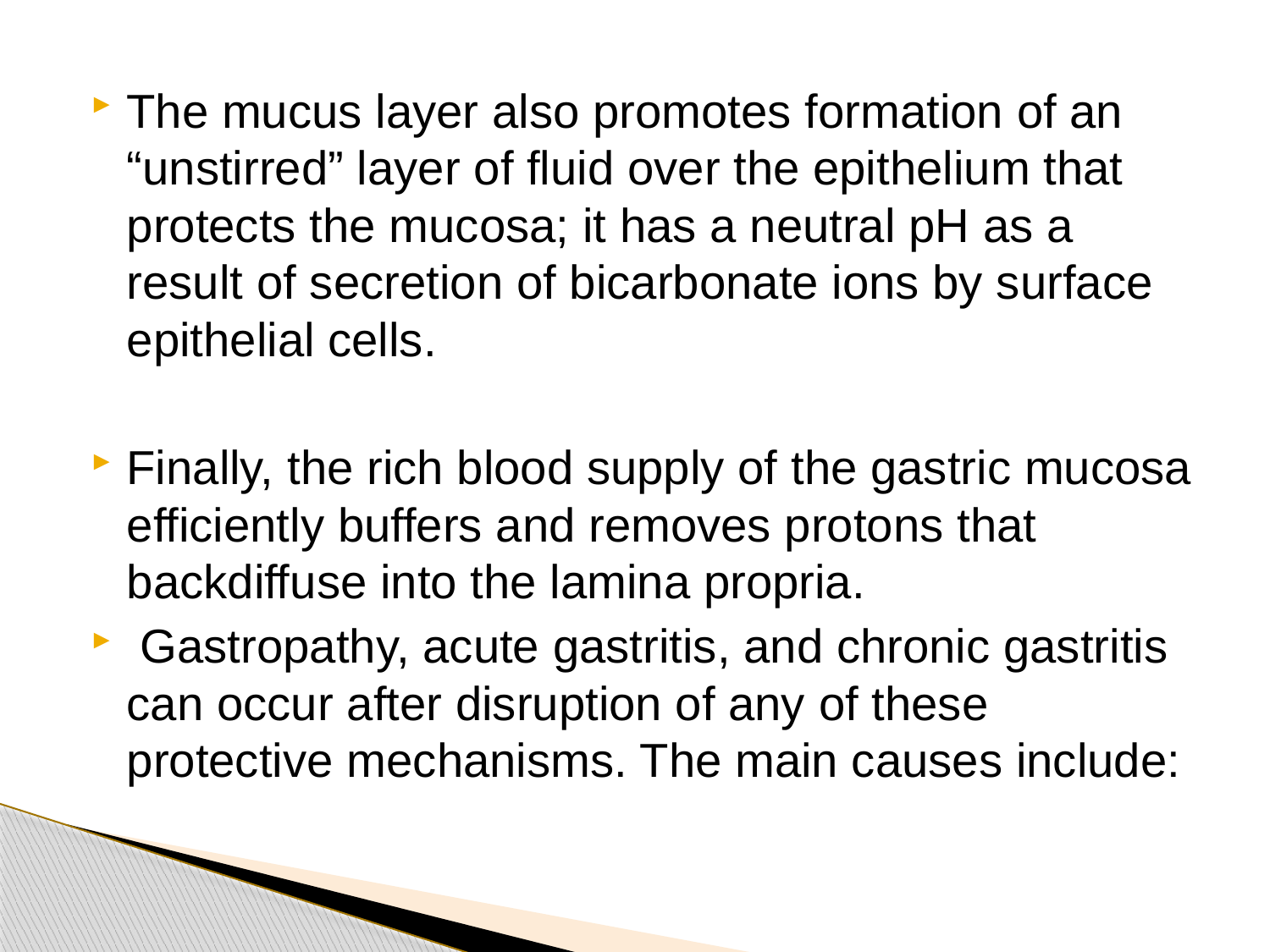

The mucus layer also promotes formation of an “unstirred” layer of fluid over the epithelium that protects the mucosa; it has a neutral pH as a result of secretion of bicarbonate ions by surface epithelial cells.

Finally, the rich blood supply of the gastric mucosa efficiently buffers and removes protons that backdiffuse into the lamina propria.
 Gastropathy, acute gastritis, and chronic gastritis can occur after disruption of any of these protective mechanisms. The main causes include: